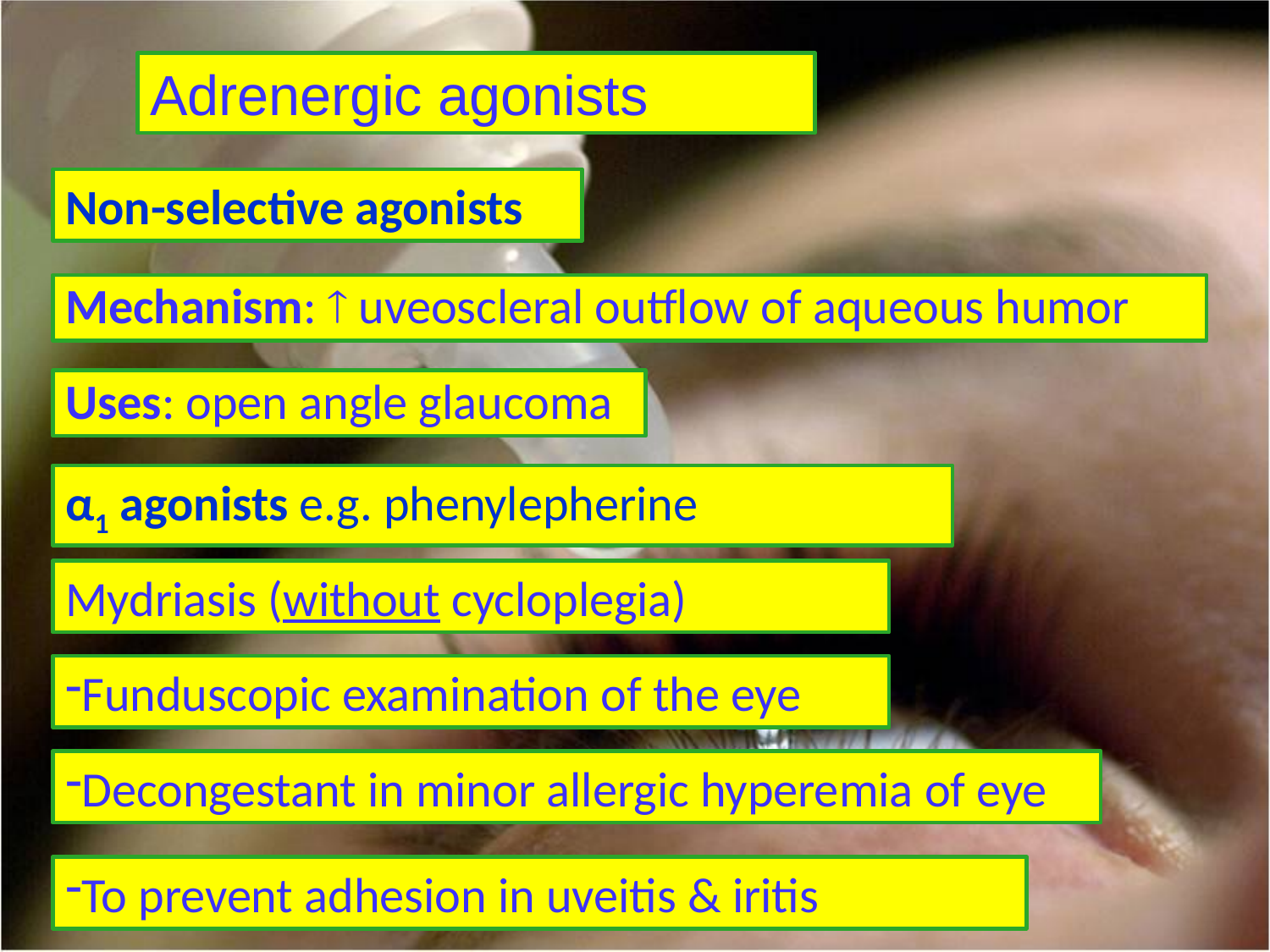

Adrenergic agonists
Non-selective agonists
Mechanism: ↑ uveoscleral outflow of aqueous humor
Uses: open angle glaucoma
α1 agonists e.g. phenylepherine
Mydriasis (without cycloplegia)
Funduscopic examination of the eye
Decongestant in minor allergic hyperemia of eye
To prevent adhesion in uveitis & iritis